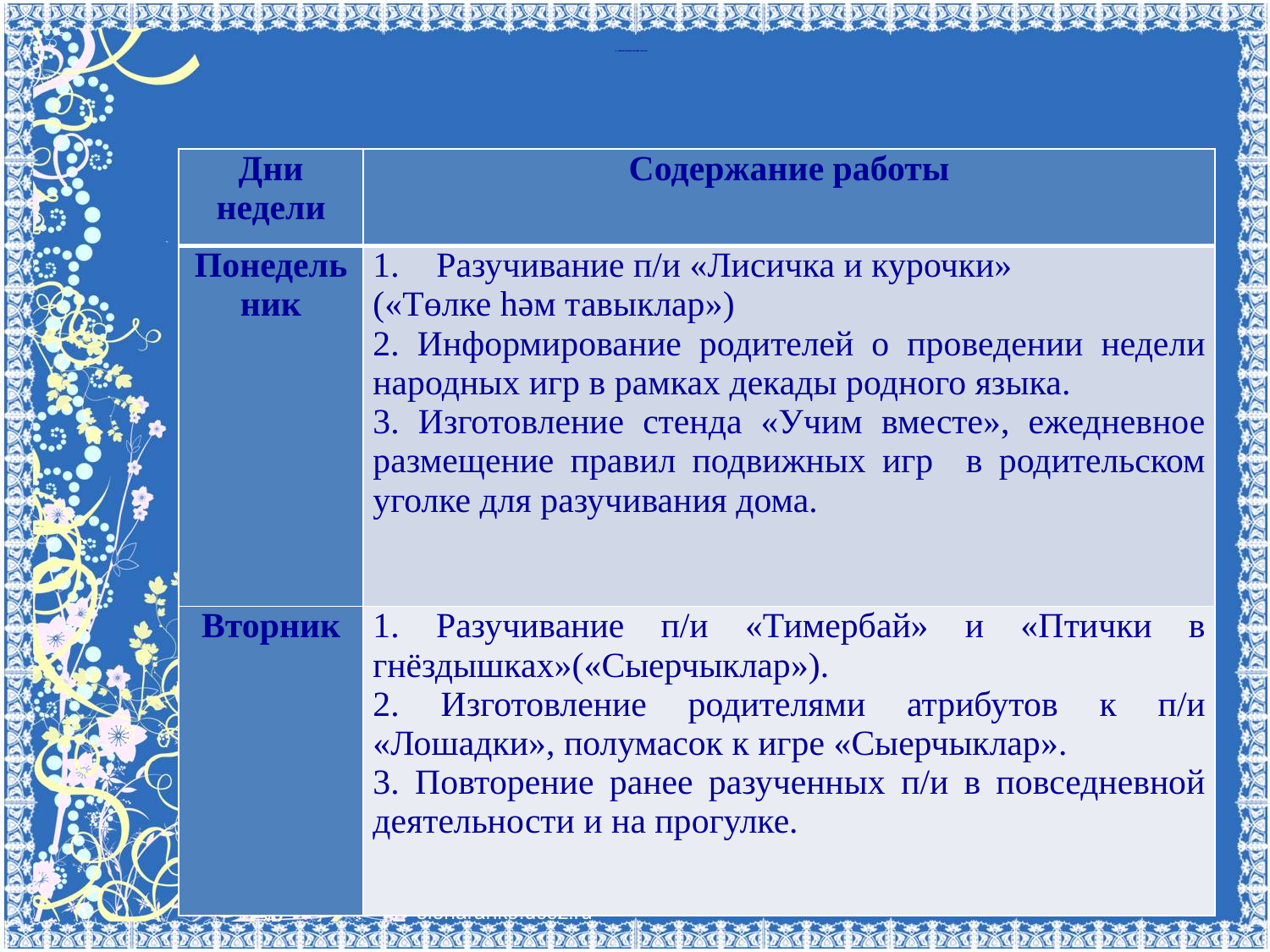

# 2. ПРАКТИЧЕСКИЙ ЭТАП:
| Дни недели | Содержание работы |
| --- | --- |
| Понедельник | Разучивание п/и «Лисичка и курочки» («Төлке һәм тавыклар») 2. Информирование родителей о проведении недели народных игр в рамках декады родного языка. 3. Изготовление стенда «Учим вместе», ежедневное размещение правил подвижных игр в родительском уголке для разучивания дома. |
| Вторник | 1. Разучивание п/и «Тимербай» и «Птички в гнёздышках»(«Сыерчыклар»). 2. Изготовление родителями атрибутов к п/и «Лошадки», полумасок к игре «Сыерчыклар». 3. Повторение ранее разученных п/и в повседневной деятельности и на прогулке. |